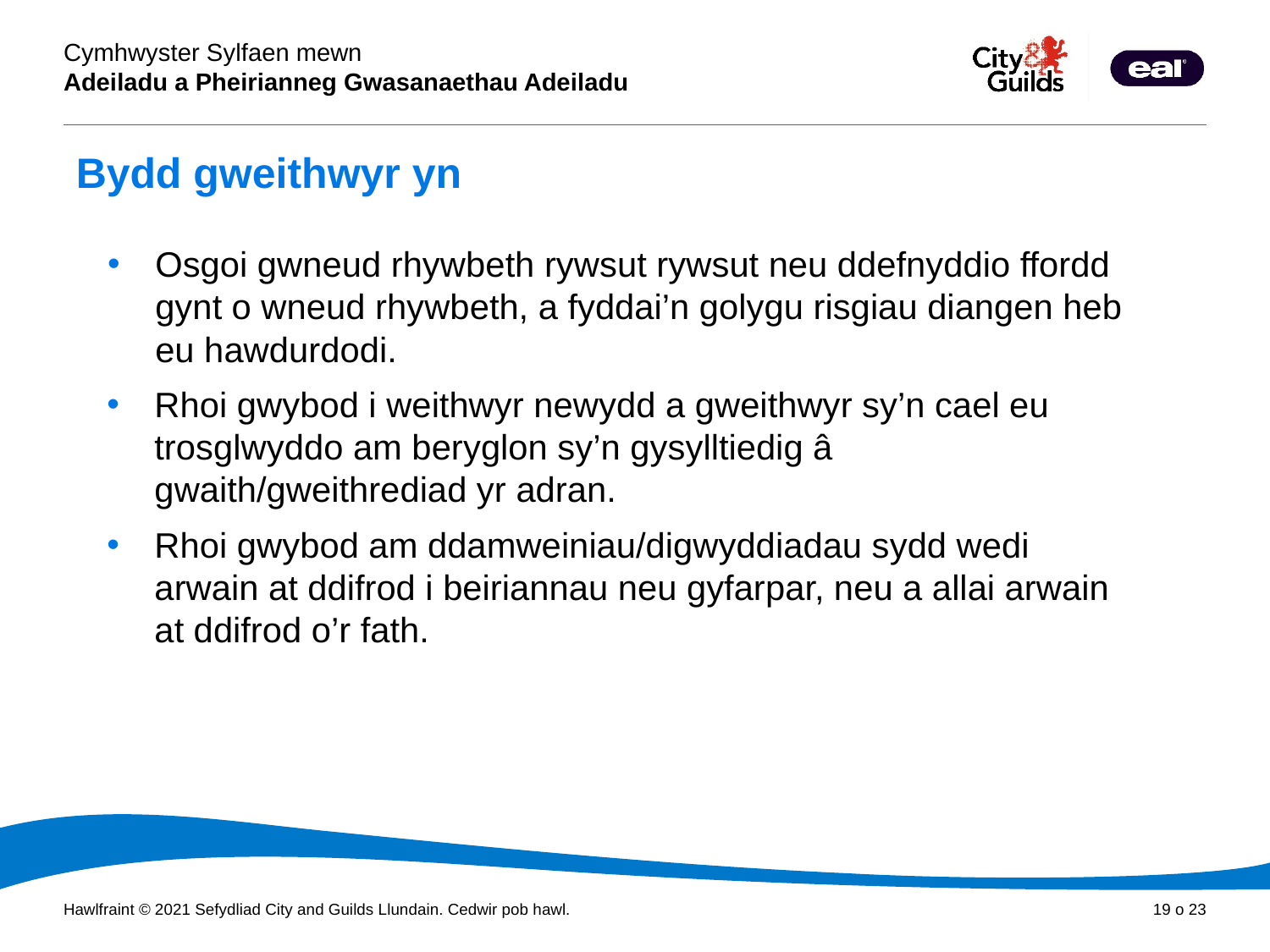

Bydd gweithwyr yn
Osgoi gwneud rhywbeth rywsut rywsut neu ddefnyddio ffordd gynt o wneud rhywbeth, a fyddai’n golygu risgiau diangen heb eu hawdurdodi.
Rhoi gwybod i weithwyr newydd a gweithwyr sy’n cael eu trosglwyddo am beryglon sy’n gysylltiedig â gwaith/gweithrediad yr adran.
Rhoi gwybod am ddamweiniau/digwyddiadau sydd wedi arwain at ddifrod i beiriannau neu gyfarpar, neu a allai arwain at ddifrod o’r fath.